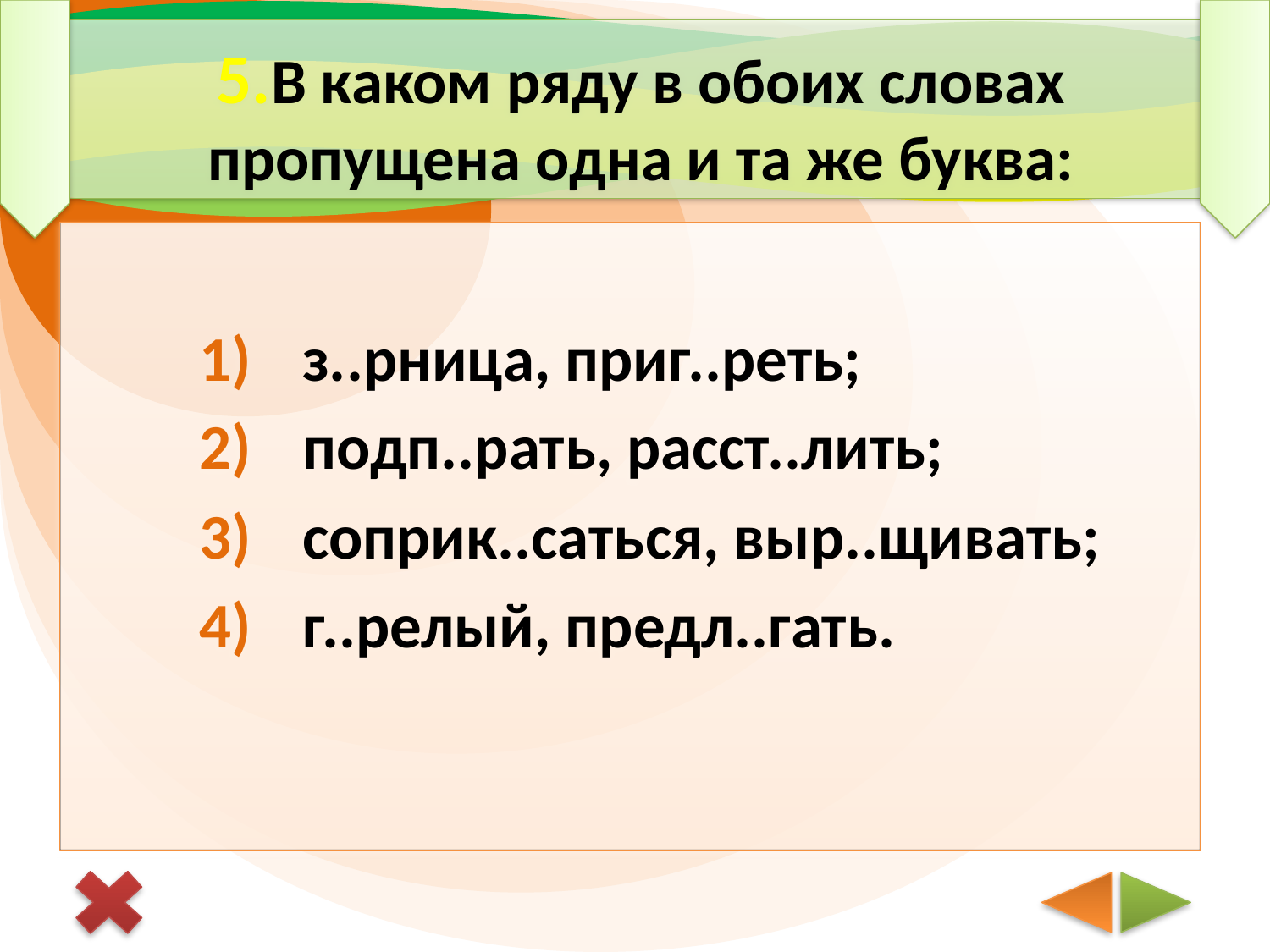

# 5.В каком ряду в обоих словах пропущена одна и та же буква:

з..рница, приг..реть;
подп..рать, расст..лить;
соприк..саться, выр..щивать;
г..релый, предл..гать.